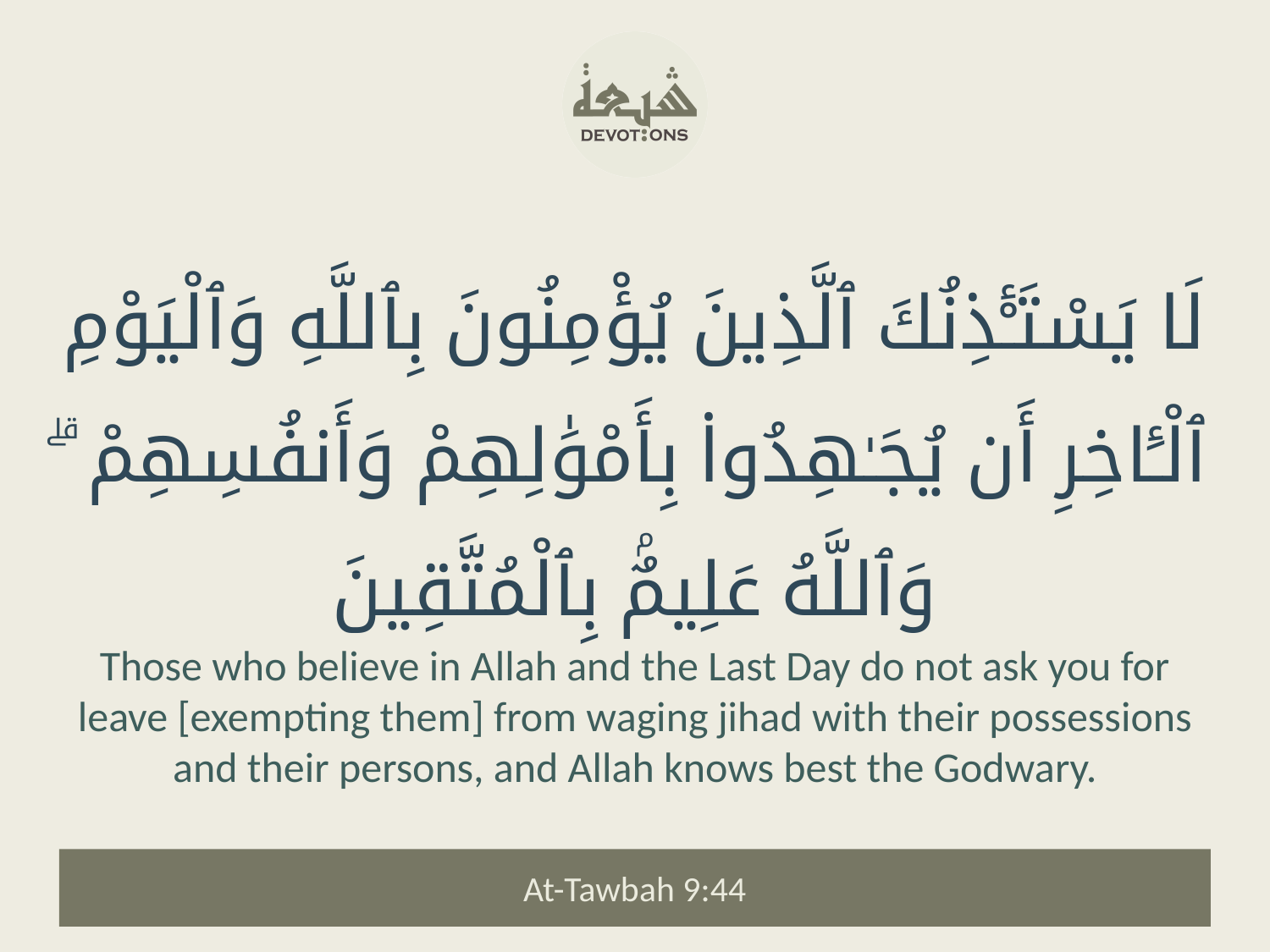

لَا يَسْتَـْٔذِنُكَ ٱلَّذِينَ يُؤْمِنُونَ بِٱللَّهِ وَٱلْيَوْمِ ٱلْـَٔاخِرِ أَن يُجَـٰهِدُوا۟ بِأَمْوَٰلِهِمْ وَأَنفُسِهِمْ ۗ وَٱللَّهُ عَلِيمٌۢ بِٱلْمُتَّقِينَ
Those who believe in Allah and the Last Day do not ask you for leave [exempting them] from waging jihad with their possessions and their persons, and Allah knows best the Godwary.
At-Tawbah 9:44